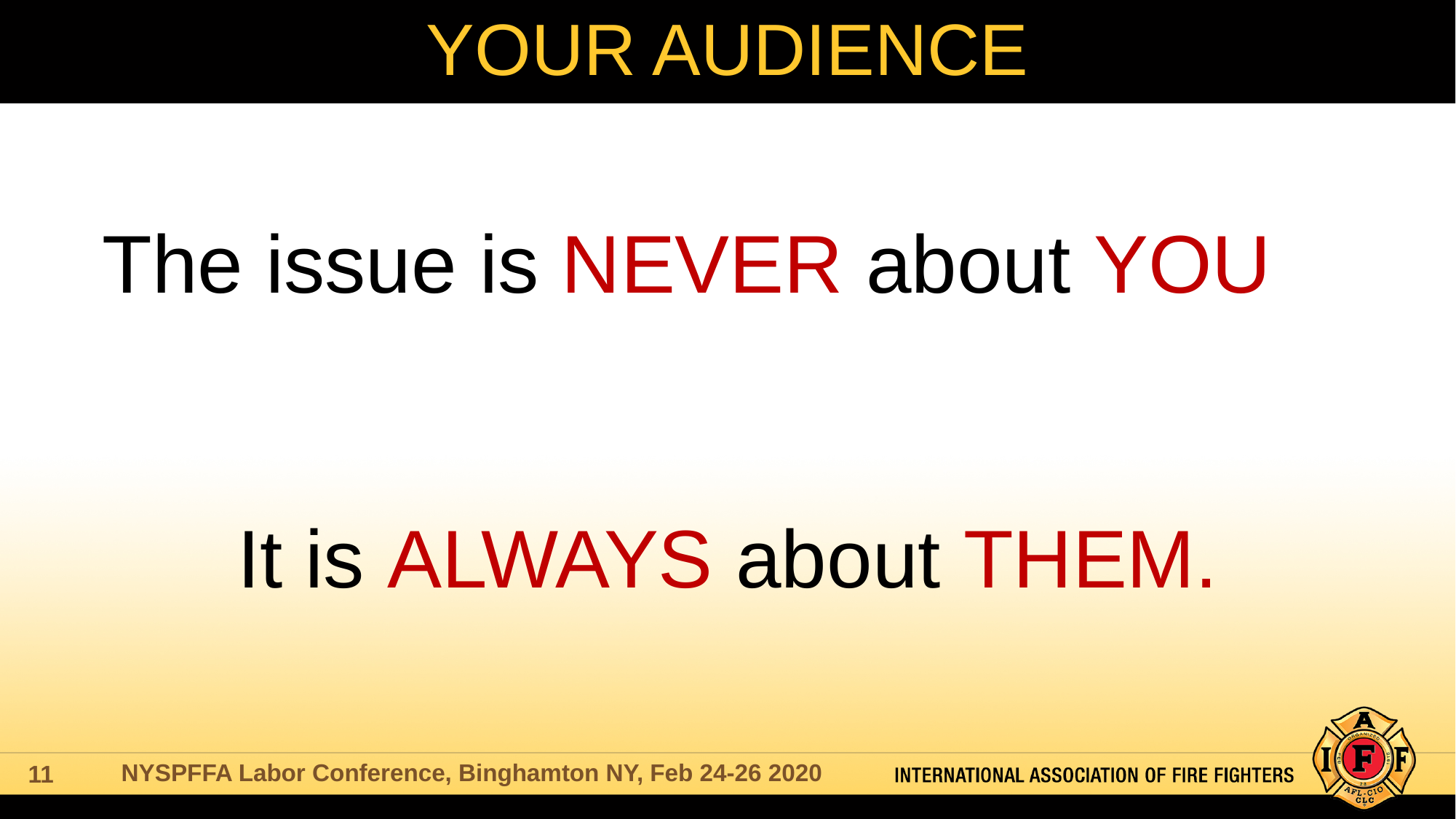

# YOUR AUDIENCE
The issue is NEVER about YOU…

It is ALWAYS about THEM.
NYSPFFA Labor Conference, Binghamton NY, Feb 24-26 2020